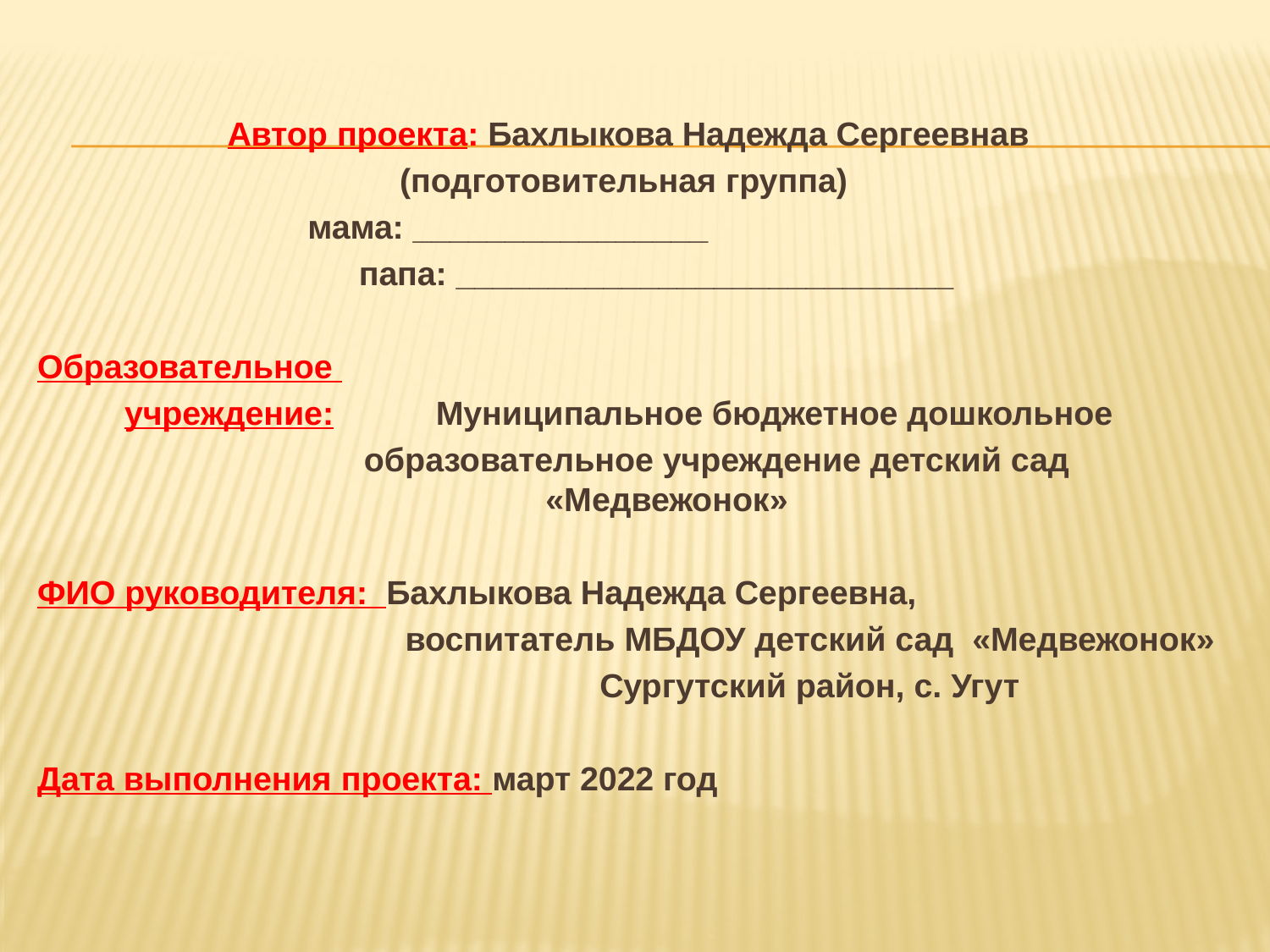

Автор проекта: Бахлыкова Надежда Сергеевнав
(подготовительная группа)
                             мама: ________________
      папа: ___________________________

Образовательное
учреждение:           Муниципальное бюджетное дошкольное
                                   образовательное учреждение детский сад                     «Медвежонок»

ФИО руководителя:  Бахлыкова Надежда Сергеевна,
                                       воспитатель МБДОУ детский сад  «Медвежонок»
                                       Сургутский район, с. Угут

Дата выполнения проекта: март 2022 год